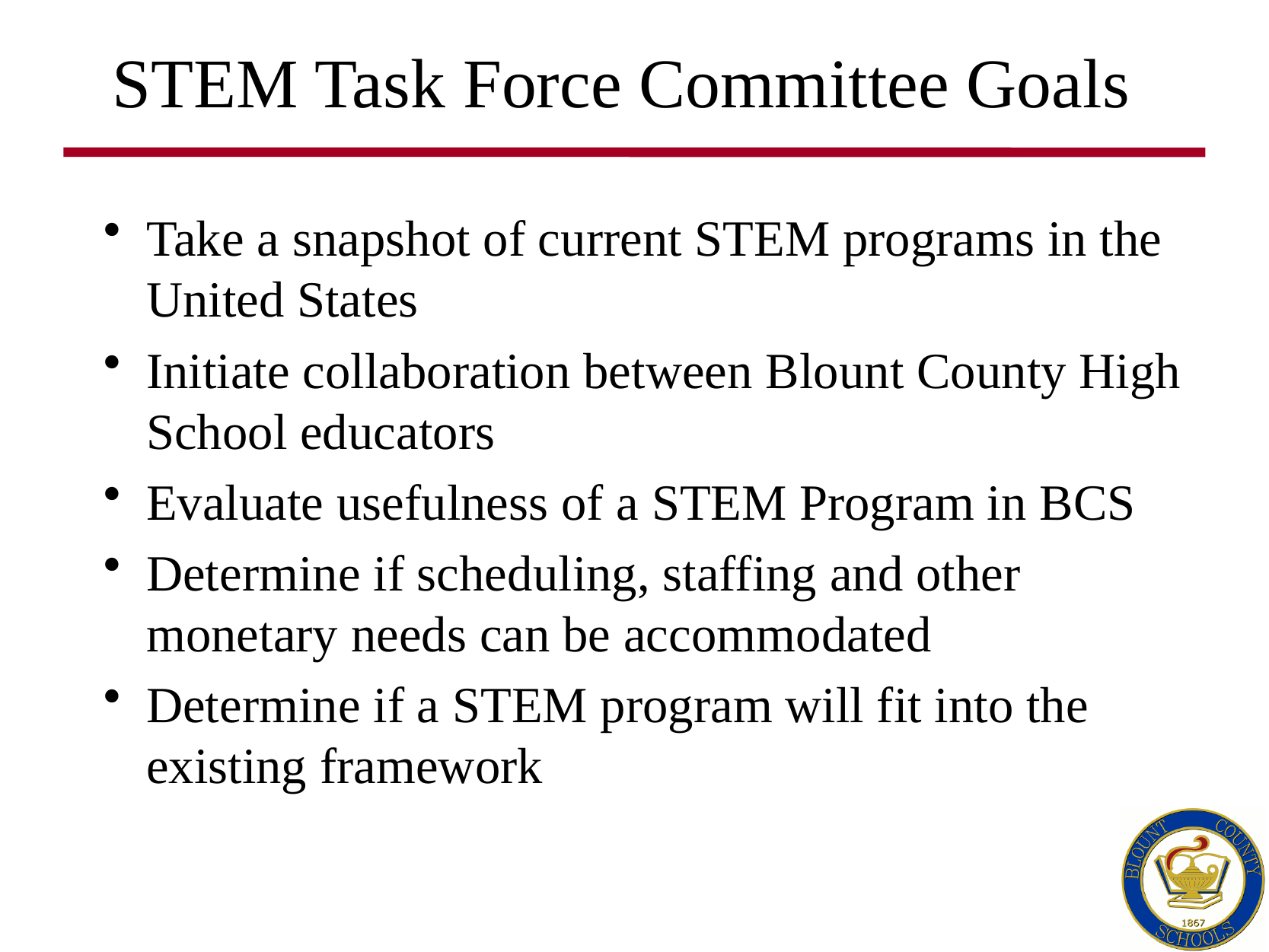

# STEM Task Force Committee Goals

Take a snapshot of current STEM programs in the United States
Initiate collaboration between Blount County High School educators
Evaluate usefulness of a STEM Program in BCS
Determine if scheduling, staffing and other monetary needs can be accommodated
Determine if a STEM program will fit into the existing framework